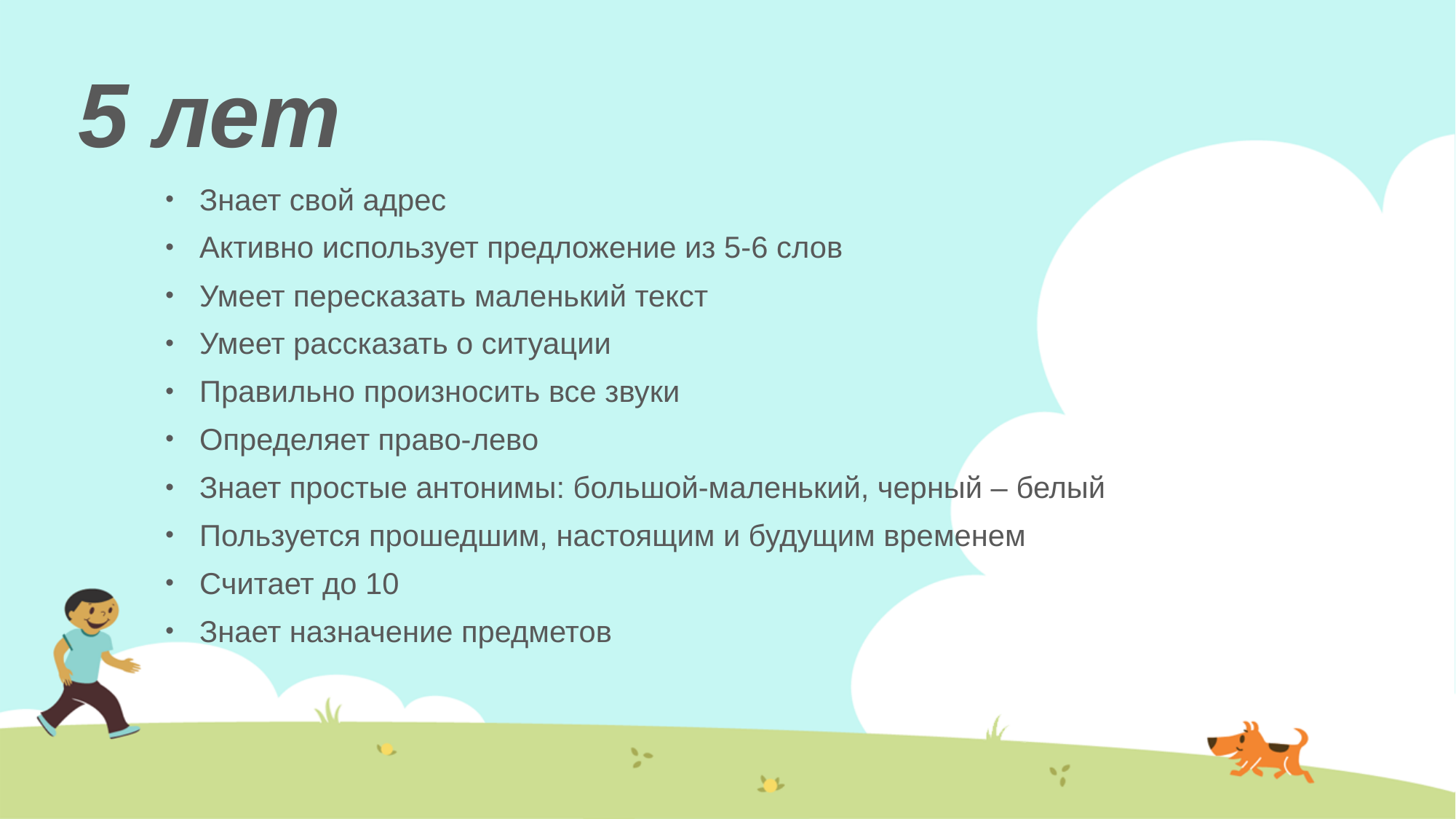

5 лет
Знает свой адрес
Активно использует предложение из 5-6 слов
Умеет пересказать маленький текст
Умеет рассказать о ситуации
Правильно произносить все звуки
Определяет право-лево
Знает простые антонимы: большой-маленький, черный – белый
Пользуется прошедшим, настоящим и будущим временем
Считает до 10
Знает назначение предметов
#